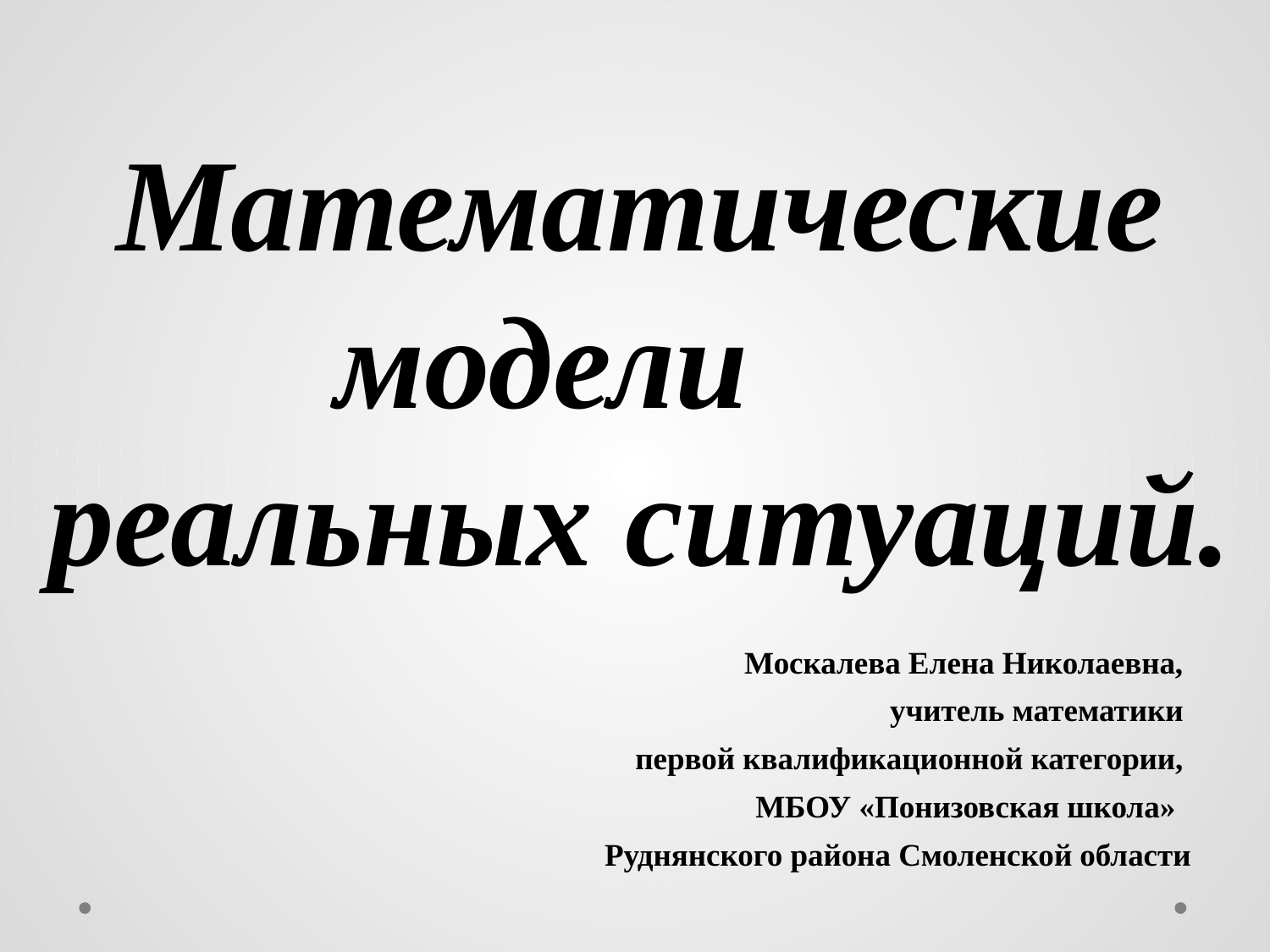

# Математические модели реальных ситуаций.
Москалева Елена Николаевна,
учитель математики
первой квалификационной категории,
МБОУ «Понизовская школа»
Руднянского района Смоленской области